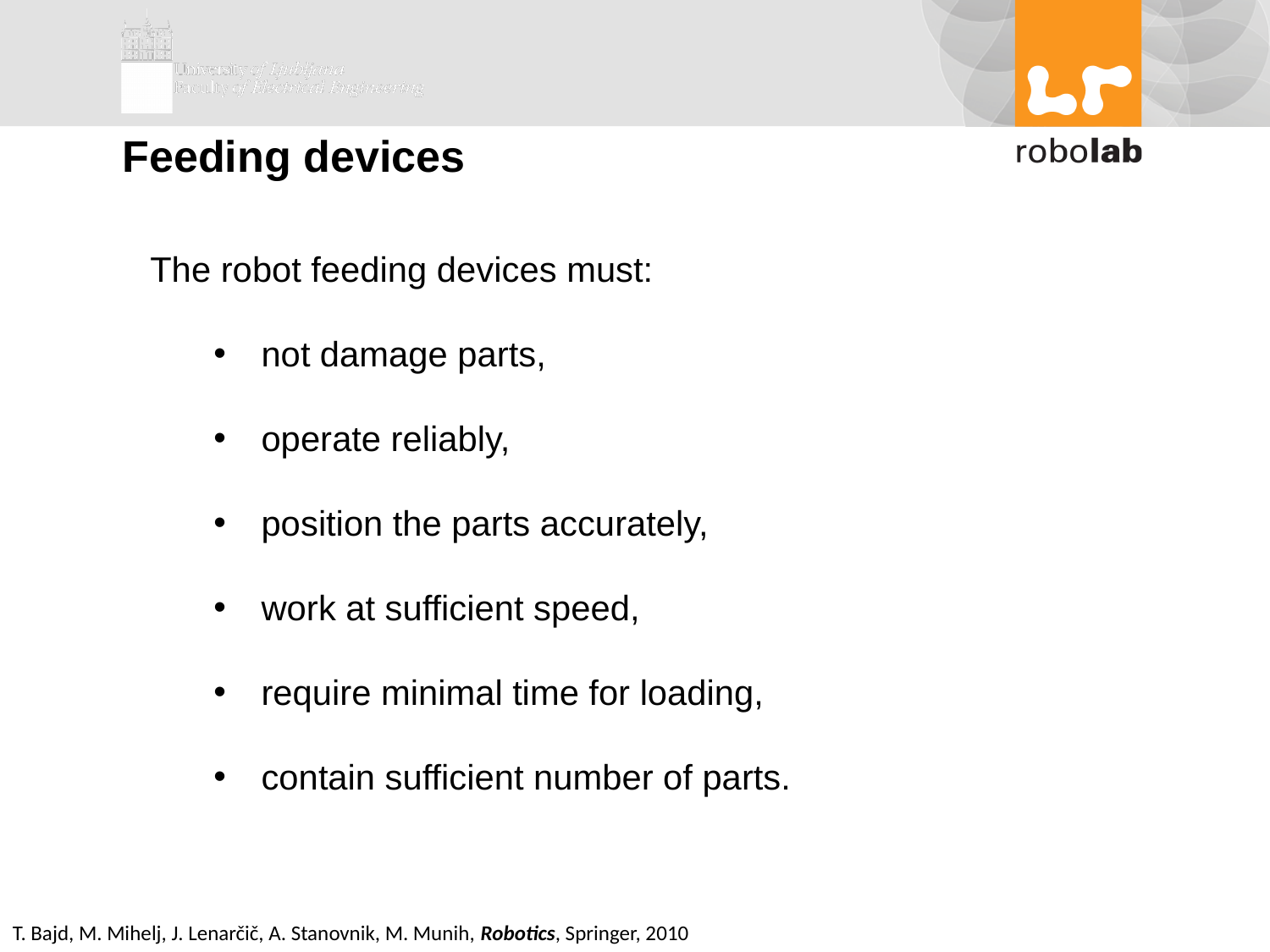

Feeding devices
The robot feeding devices must:

not damage parts,

operate reliably,

position the parts accurately,

work at sufficient speed,

require minimal time for loading,

contain sufficient number of parts.